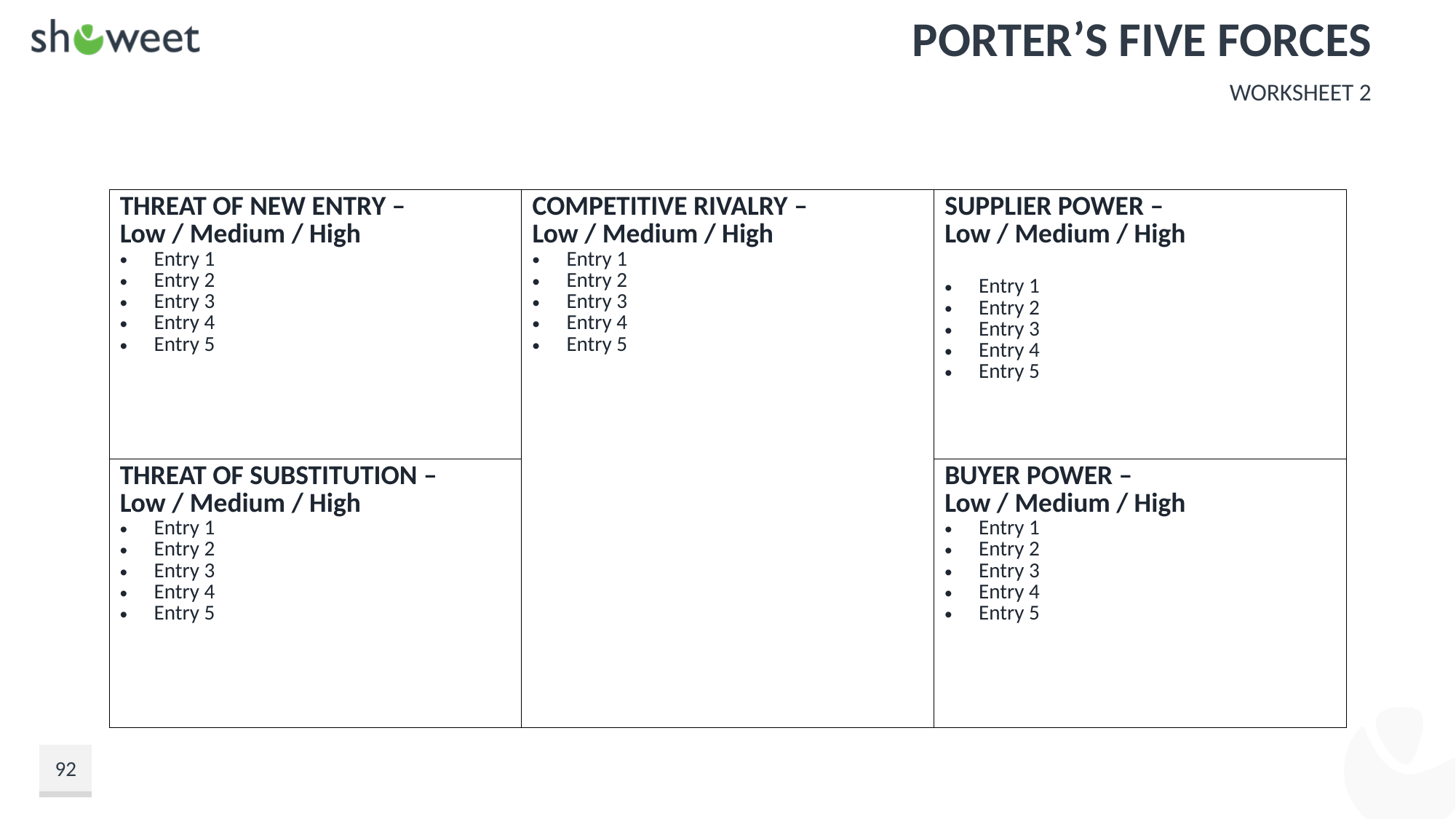

# Porter’s Five Forces
Worksheet 2
| THREAT OF NEW ENTRY – Low / Medium / High Entry 1 Entry 2 Entry 3 Entry 4 Entry 5 | COMPETITIVE RIVALRY – Low / Medium / High Entry 1 Entry 2 Entry 3 Entry 4 Entry 5 | SUPPLIER POWER – Low / Medium / High Entry 1 Entry 2 Entry 3 Entry 4 Entry 5 |
| --- | --- | --- |
| THREAT OF SUBSTITUTION – Low / Medium / High Entry 1 Entry 2 Entry 3 Entry 4 Entry 5 |  | BUYER POWER – Low / Medium / High Entry 1 Entry 2 Entry 3 Entry 4 Entry 5 |
92